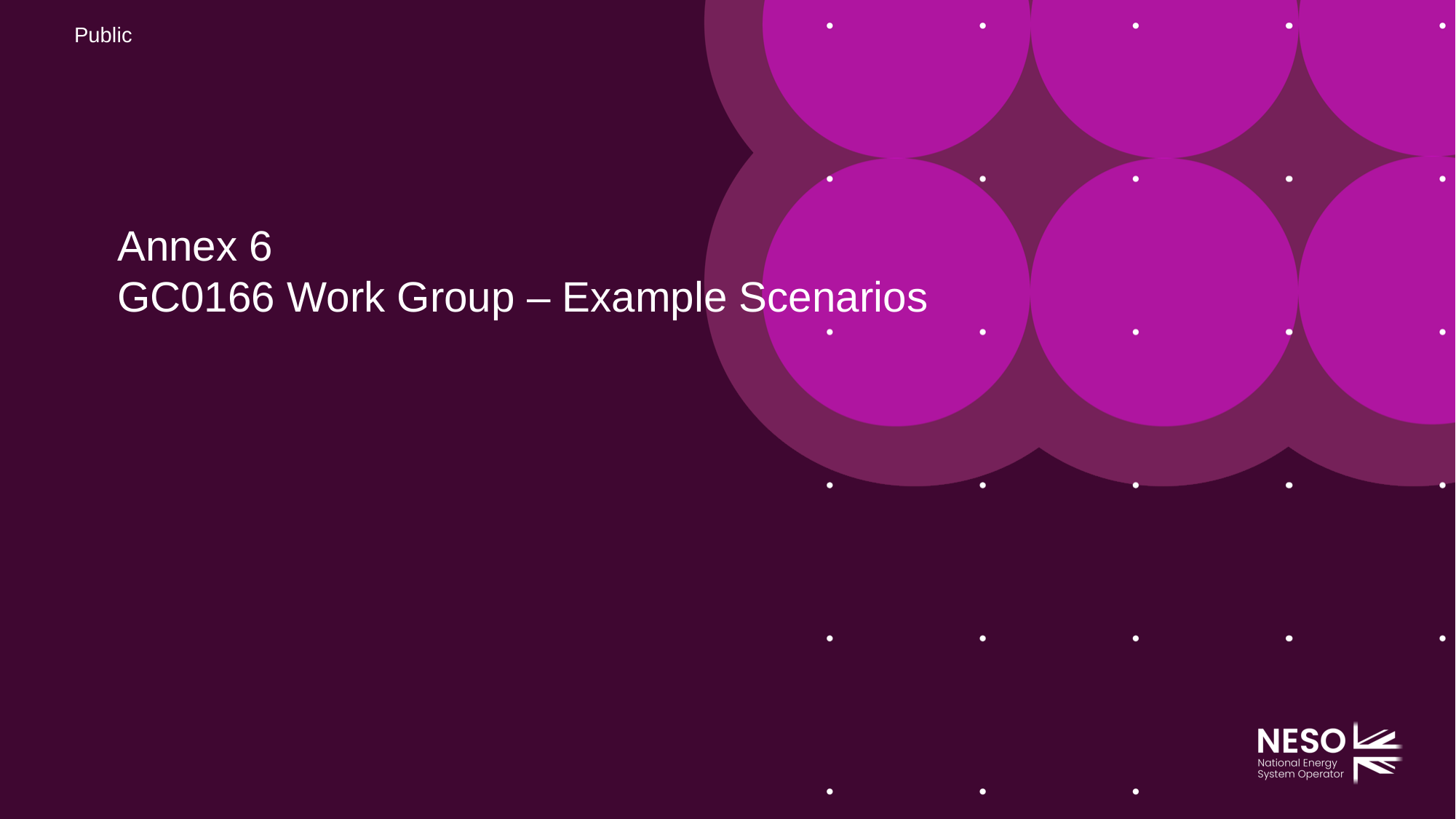

Annex 6
GC0166 Work Group – Example Scenarios